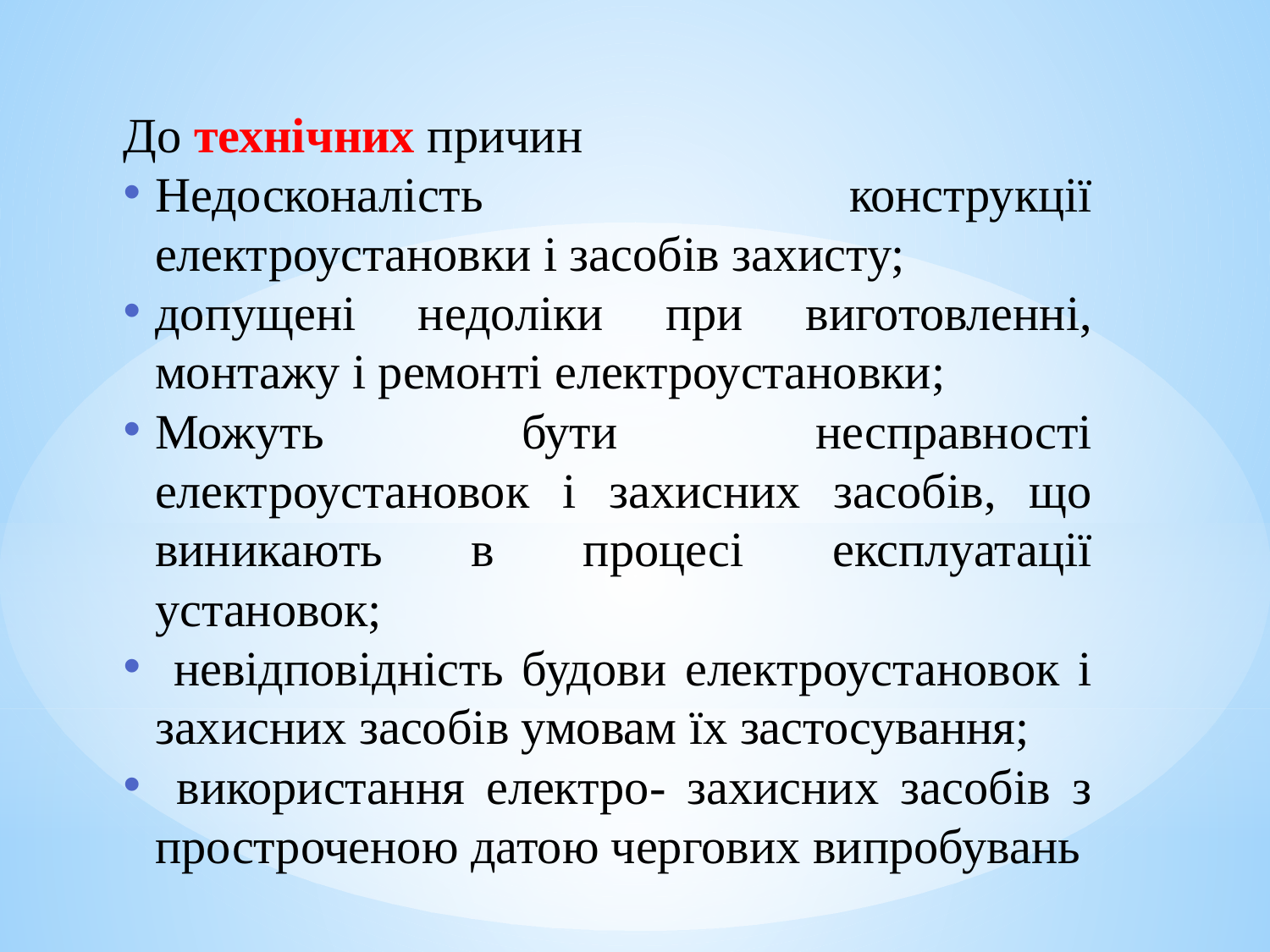

До технічних причин
Недосконалість конструкції електроустановки і засобів захисту;
допущені недоліки при виготовленні, монтажу і ремонті електроустановки;
Можуть бути несправності електроустановок і захисних засобів, що виникають в процесі експлуатації установок;
 невідповідність будови електроустановок і захисних засобів умовам їх застосування;
 використання електро- захисних засобів з простроченою датою чергових випробувань